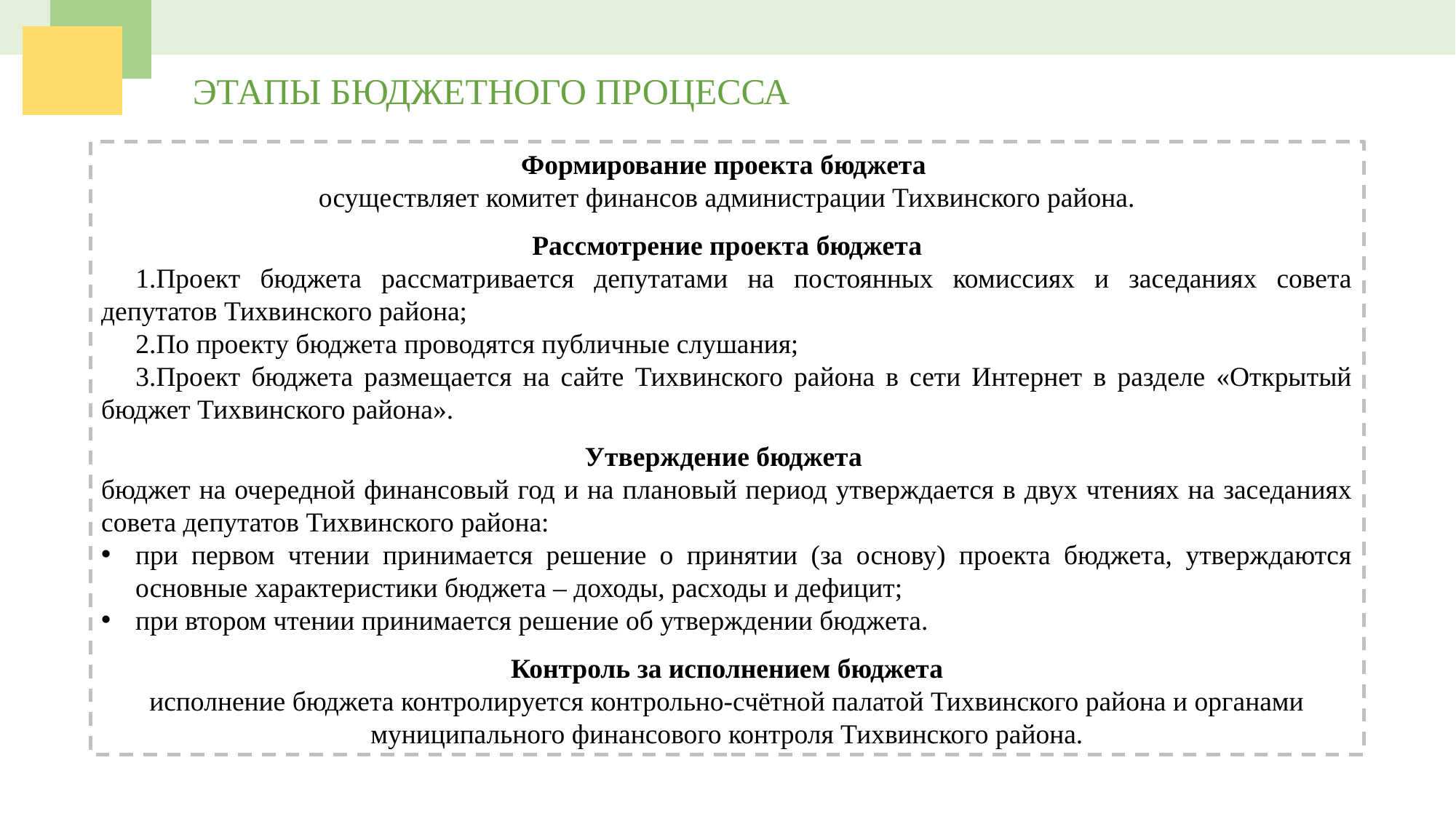

ЭТАПЫ БЮДЖЕТНОГО ПРОЦЕССА
Формирование проекта бюджета
осуществляет комитет финансов администрации Тихвинского района.
Рассмотрение проекта бюджета
Проект бюджета рассматривается депутатами на постоянных комиссиях и заседаниях совета депутатов Тихвинского района;
По проекту бюджета проводятся публичные слушания;
Проект бюджета размещается на сайте Тихвинского района в сети Интернет в разделе «Открытый бюджет Тихвинского района».
Утверждение бюджета
бюджет на очередной финансовый год и на плановый период утверждается в двух чтениях на заседаниях совета депутатов Тихвинского района:
при первом чтении принимается решение о принятии (за основу) проекта бюджета, утверждаются основные характеристики бюджета – доходы, расходы и дефицит;
при втором чтении принимается решение об утверждении бюджета.
Контроль за исполнением бюджета
исполнение бюджета контролируется контрольно-счётной палатой Тихвинского района и органами муниципального финансового контроля Тихвинского района.